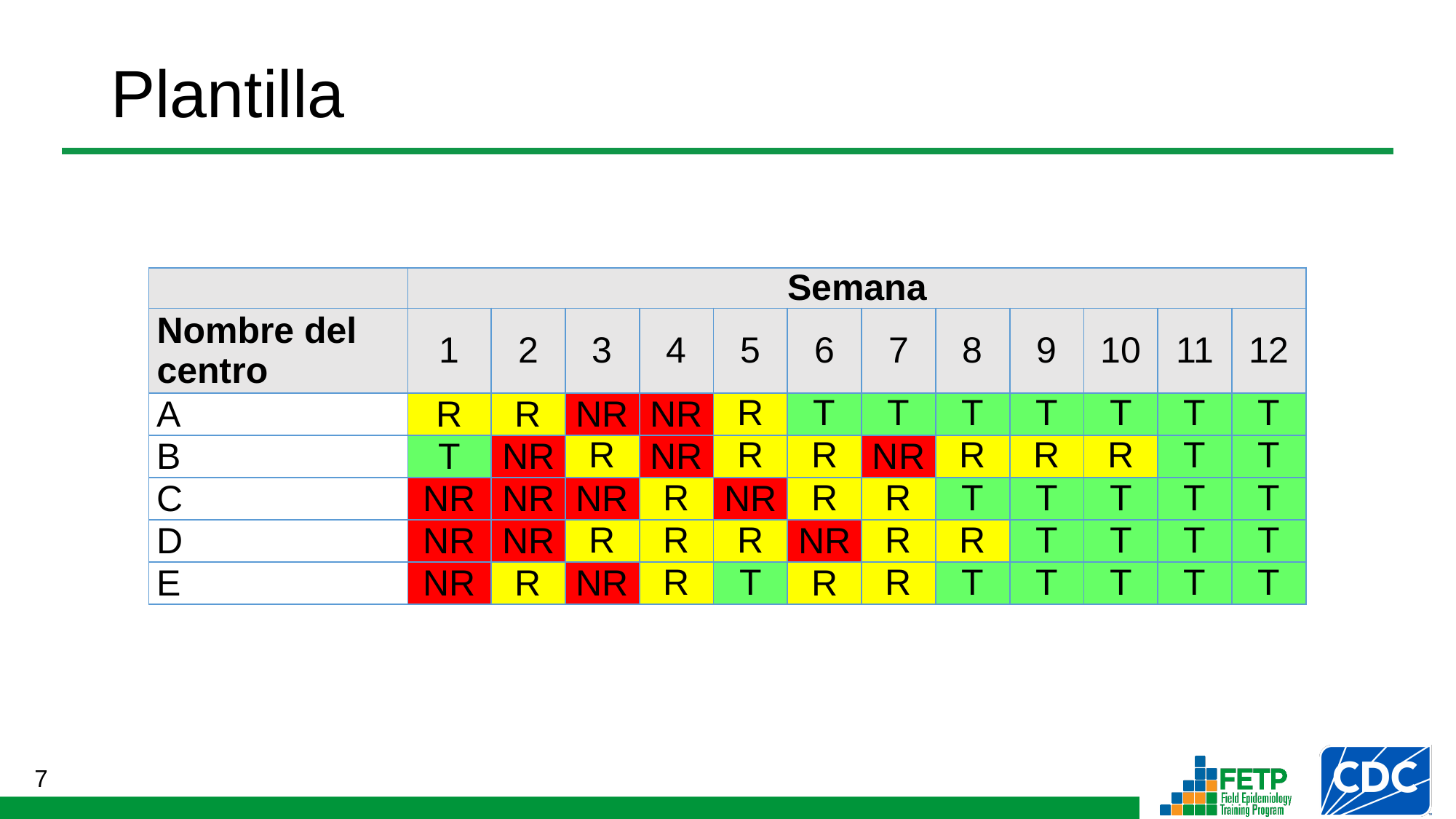

# Plantilla
|  | Semana |  |  |  |  |  |  |  |  |  |  |  |
| --- | --- | --- | --- | --- | --- | --- | --- | --- | --- | --- | --- | --- |
| Nombre del centro | 1 | 2 | 3 | 4 | 5 | 6 | 7 | 8 | 9 | 10 | 11 | 12 |
| A | R | R | NR | NR | R | T | T | T | T | T | T | T |
| B | T | NR | R | NR | R | R | NR | R | R | R | T | T |
| C | NR | NR | NR | R | NR | R | R | T | T | T | T | T |
| D | NR | NR | R | R | R | NR | R | R | T | T | T | T |
| E | NR | R | NR | R | T | R | R | T | T | T | T | T |